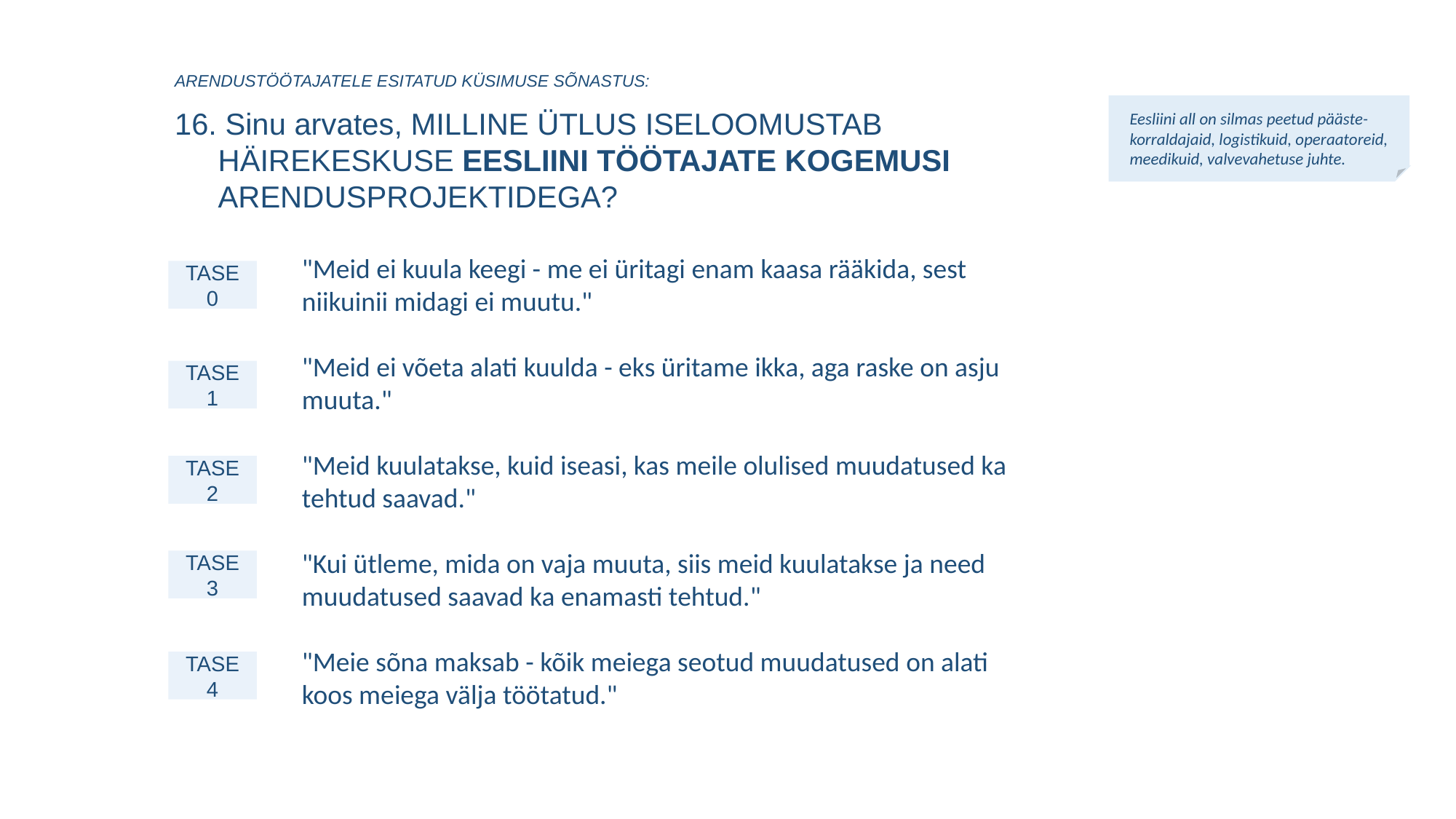

ARENDUSTÖÖTAJATELE ESITATUD KÜSIMUSE SÕNASTUS:

Eesliini all on silmas peetud pääste-korraldajaid, logistikuid, operaatoreid, meedikuid, valvevahetuse juhte.
16. Sinu arvates, MILLINE ÜTLUS ISELOOMUSTAB HÄIREKESKUSE EESLIINI TÖÖTAJATE KOGEMUSI ARENDUSPROJEKTIDEGA?
"Meid ei kuula keegi - me ei üritagi enam kaasa rääkida, sest niikuinii midagi ei muutu."

"Meid ei võeta alati kuulda - eks üritame ikka, aga raske on asju muuta."

"Meid kuulatakse, kuid iseasi, kas meile olulised muudatused ka tehtud saavad."

"Kui ütleme, mida on vaja muuta, siis meid kuulatakse ja need muudatused saavad ka enamasti tehtud."

"Meie sõna maksab - kõik meiega seotud muudatused on alati koos meiega välja töötatud."
TASE 0
TASE 1
TASE 2
TASE 3
TASE 4